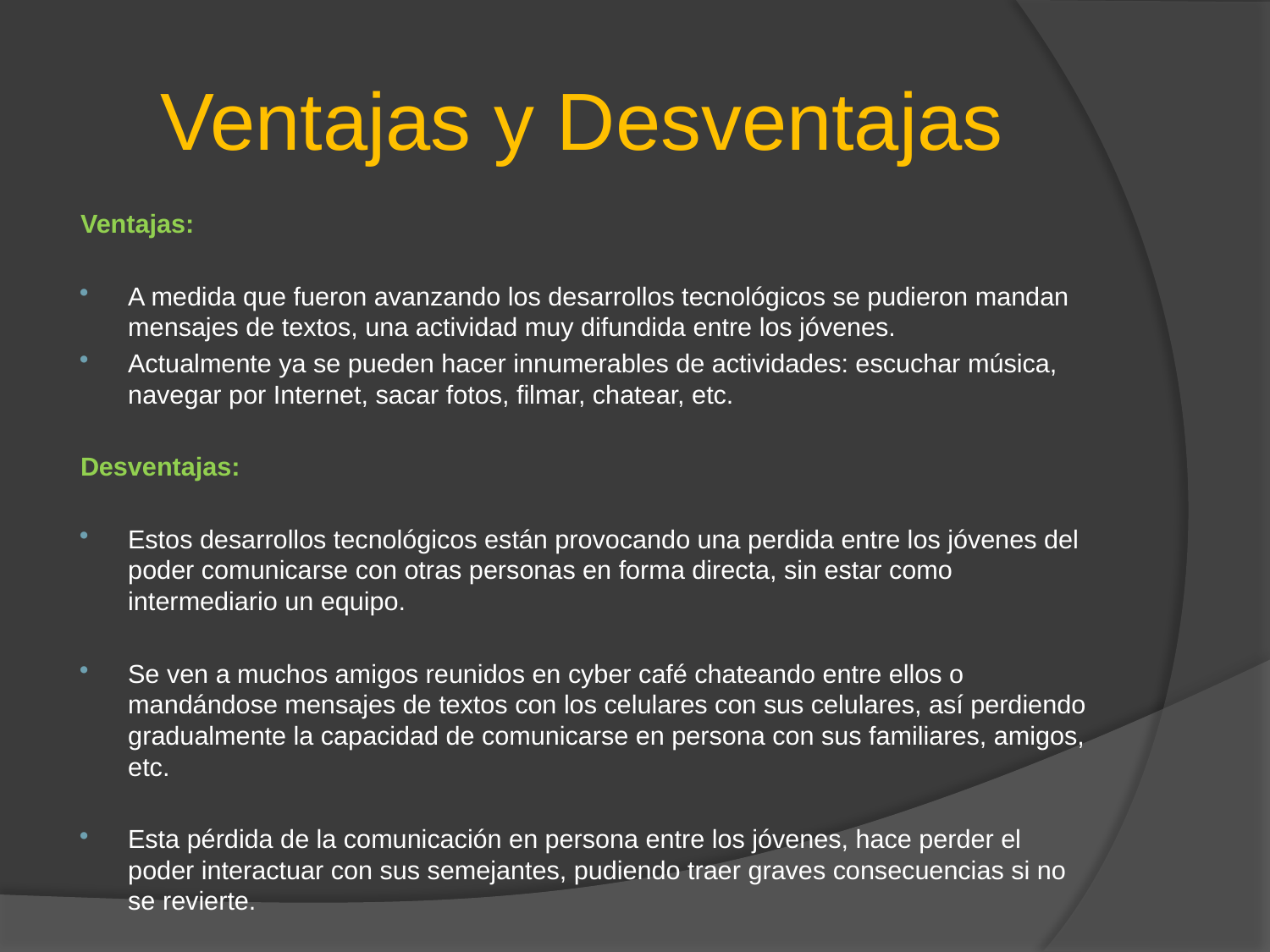

# Ventajas y Desventajas
Ventajas:

A medida que fueron avanzando los desarrollos tecnológicos se pudieron mandan mensajes de textos, una actividad muy difundida entre los jóvenes.
Actualmente ya se pueden hacer innumerables de actividades: escuchar música, navegar por Internet, sacar fotos, filmar, chatear, etc.

Desventajas:

Estos desarrollos tecnológicos están provocando una perdida entre los jóvenes del poder comunicarse con otras personas en forma directa, sin estar como intermediario un equipo.

Se ven a muchos amigos reunidos en cyber café chateando entre ellos o mandándose mensajes de textos con los celulares con sus celulares, así perdiendo gradualmente la capacidad de comunicarse en persona con sus familiares, amigos, etc.

Esta pérdida de la comunicación en persona entre los jóvenes, hace perder el poder interactuar con sus semejantes, pudiendo traer graves consecuencias si no se revierte.